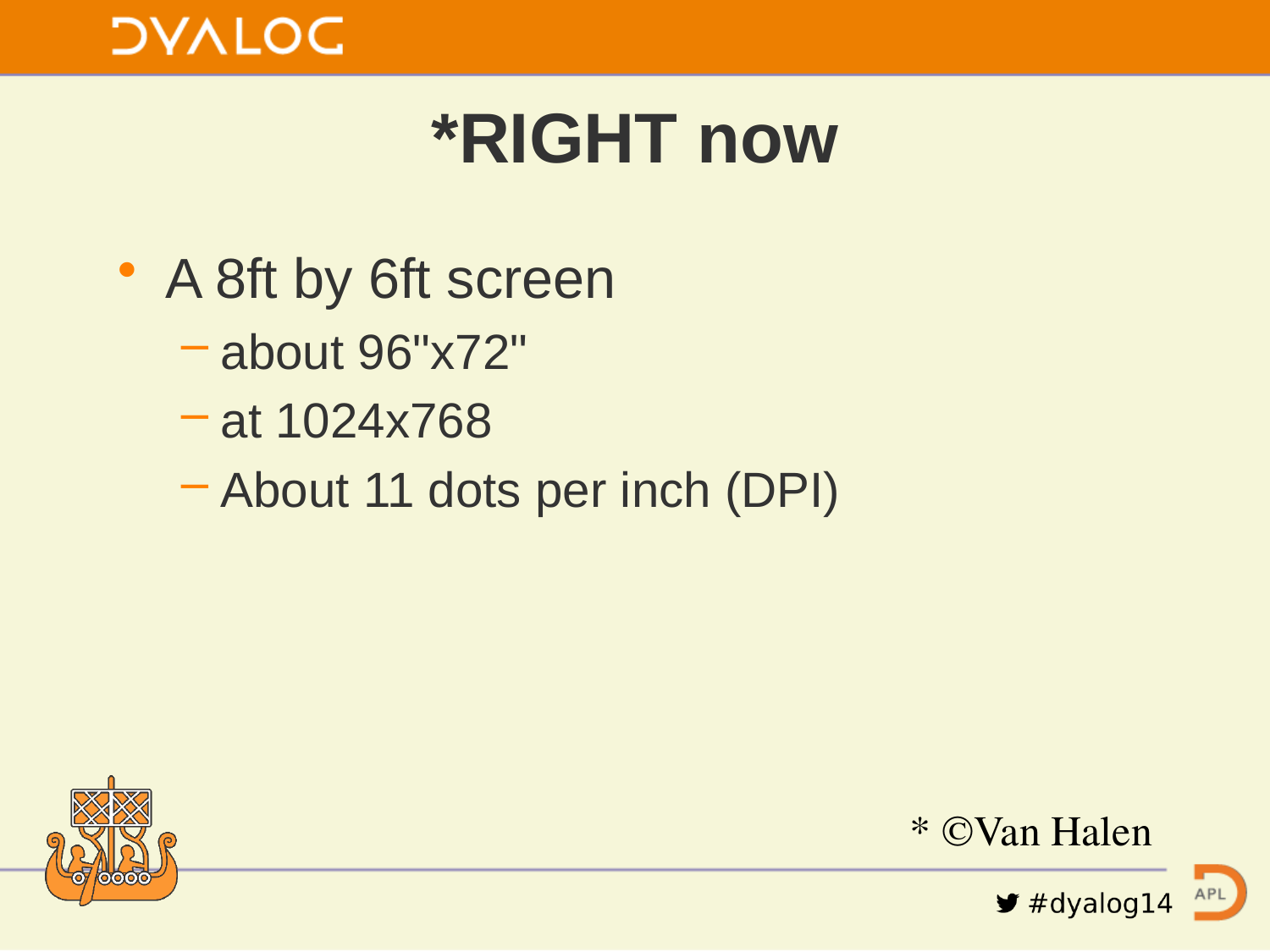

# *RIGHT now
A 8ft by 6ft screen
about 96"x72"
at 1024x768
About 11 dots per inch (DPI)

* ©Van Halen